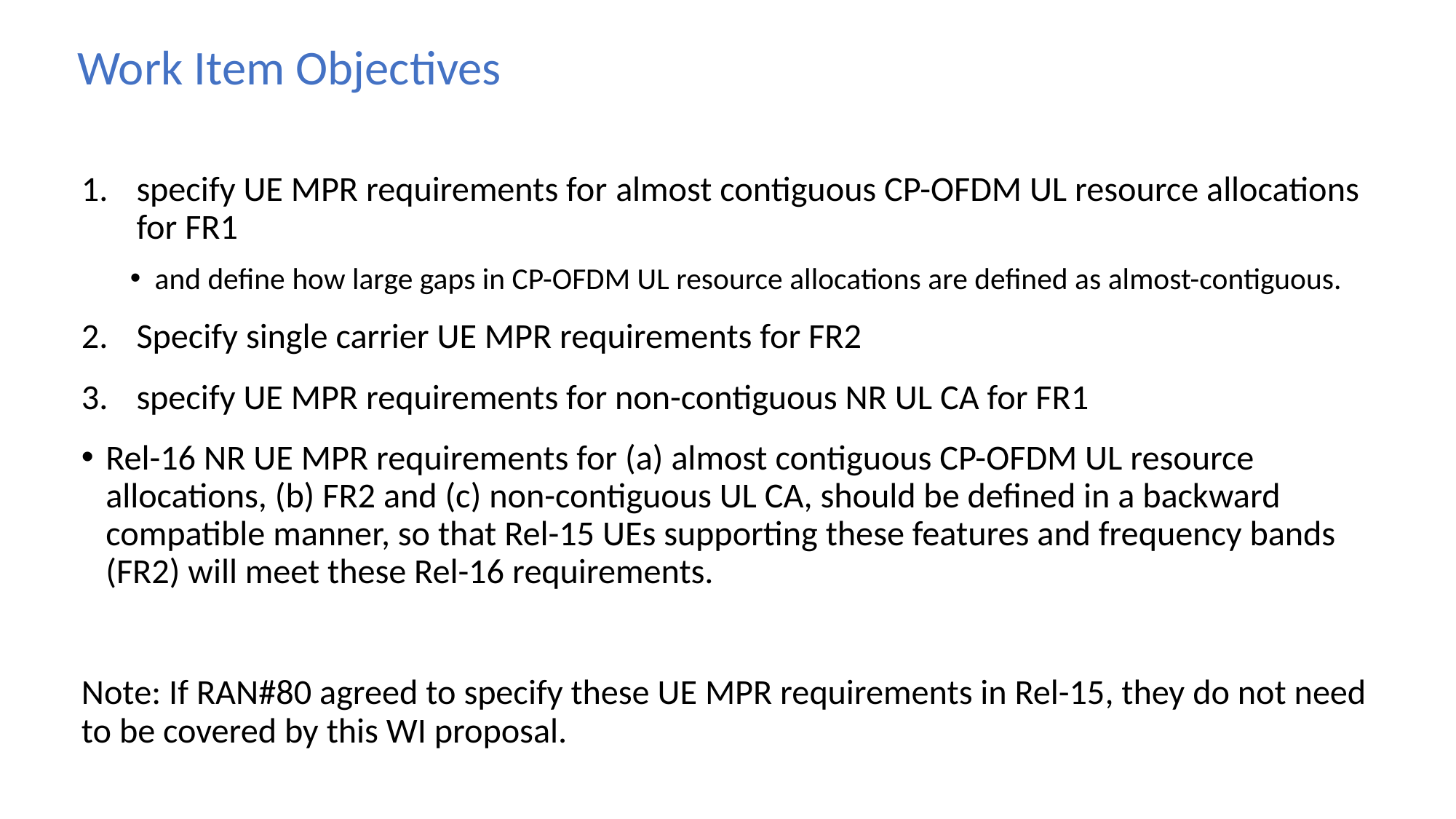

# Work Item Objectives

specify UE MPR requirements for almost contiguous CP-OFDM UL resource allocations for FR1
and define how large gaps in CP-OFDM UL resource allocations are defined as almost-contiguous.
Specify single carrier UE MPR requirements for FR2
specify UE MPR requirements for non-contiguous NR UL CA for FR1
Rel-16 NR UE MPR requirements for (a) almost contiguous CP-OFDM UL resource allocations, (b) FR2 and (c) non-contiguous UL CA, should be defined in a backward compatible manner, so that Rel-15 UEs supporting these features and frequency bands (FR2) will meet these Rel-16 requirements.

Note: If RAN#80 agreed to specify these UE MPR requirements in Rel-15, they do not need to be covered by this WI proposal.